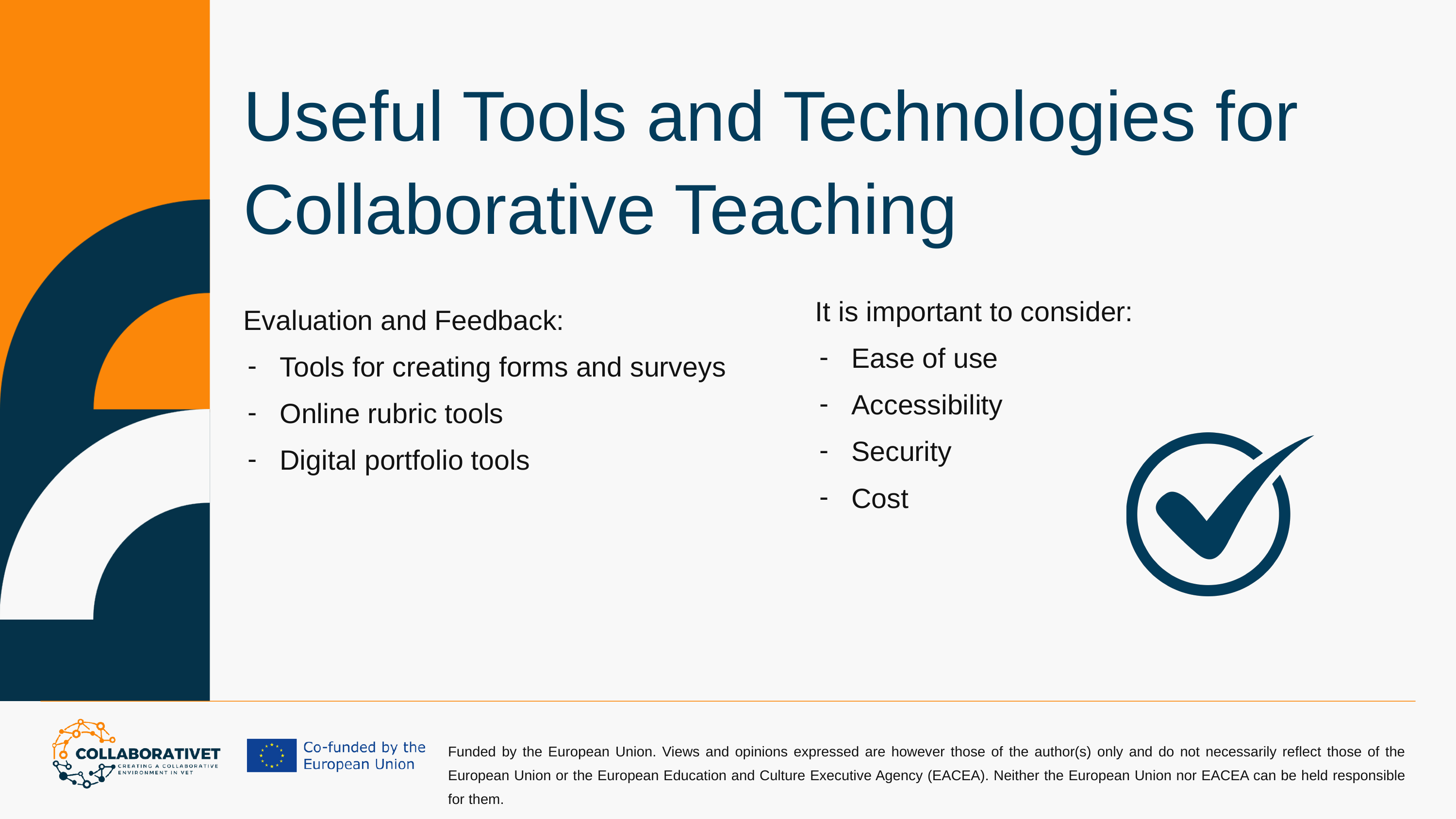

Useful Tools and Technologies for Collaborative Teaching

It is important to consider:
Ease of use
Accessibility
Security
Cost

Evaluation and Feedback:
Tools for creating forms and surveys
Online rubric tools
Digital portfolio tools

Funded by the European Union. Views and opinions expressed are however those of the author(s) only and do not necessarily reflect those of the European Union or the European Education and Culture Executive Agency (EACEA). Neither the European Union nor EACEA can be held responsible for them.